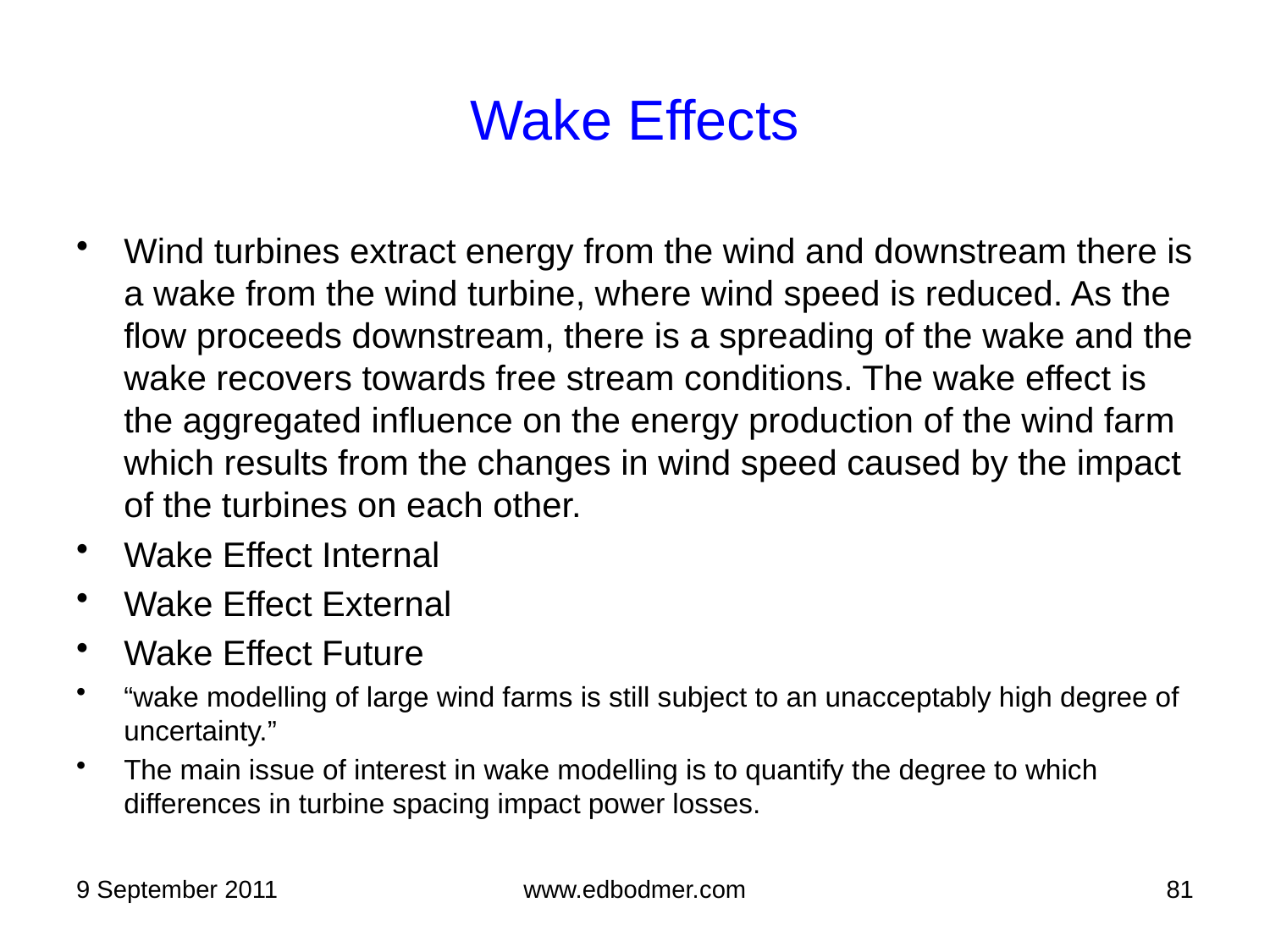

# Wake Effects
Wind turbines extract energy from the wind and downstream there is a wake from the wind turbine, where wind speed is reduced. As the flow proceeds downstream, there is a spreading of the wake and the wake recovers towards free stream conditions. The wake effect is the aggregated influence on the energy production of the wind farm which results from the changes in wind speed caused by the impact of the turbines on each other.
Wake Effect Internal
Wake Effect External
Wake Effect Future
“wake modelling of large wind farms is still subject to an unacceptably high degree of uncertainty.”
The main issue of interest in wake modelling is to quantify the degree to which differences in turbine spacing impact power losses.
9 September 2011
www.edbodmer.com
81